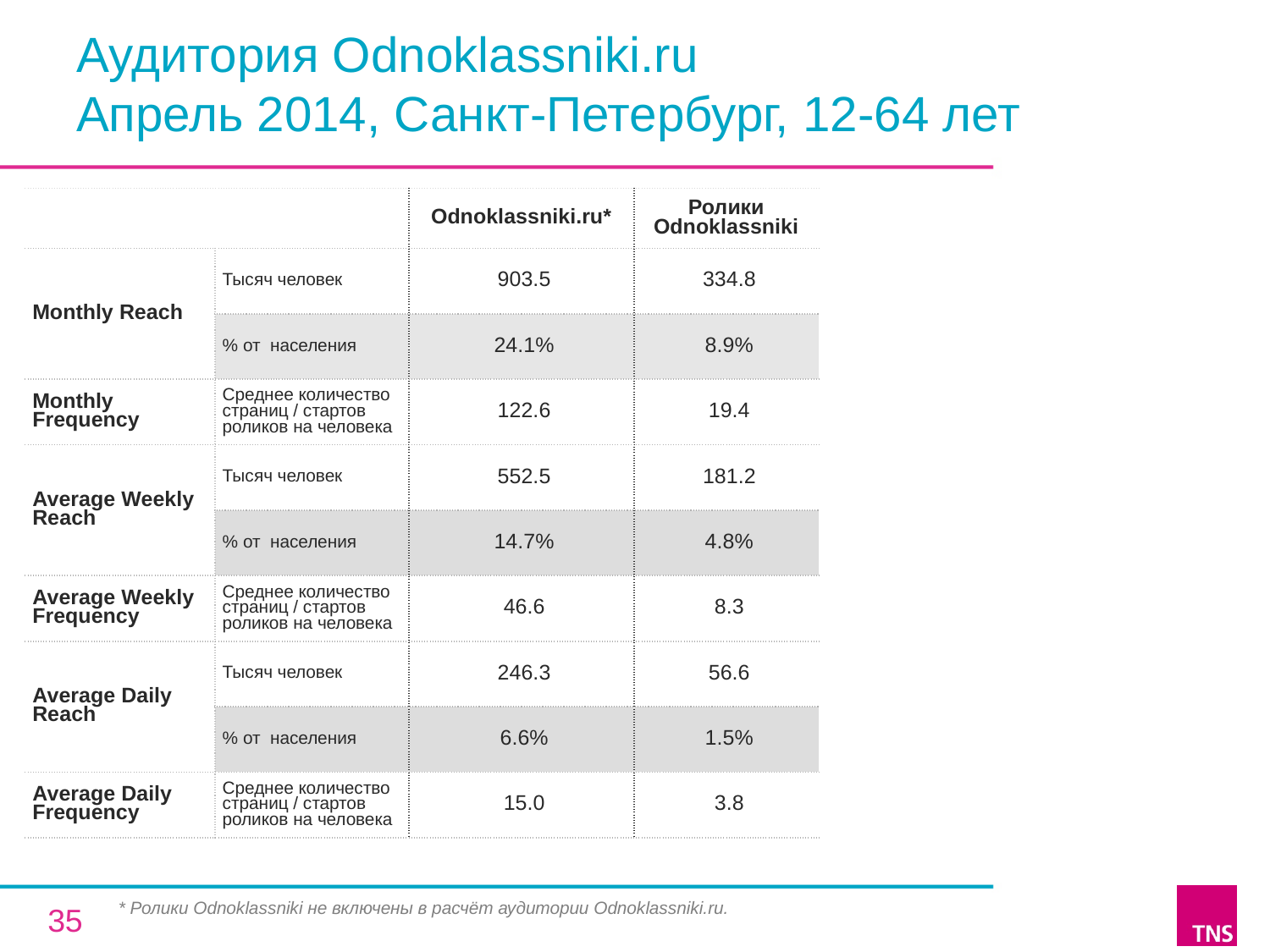

# Аудитория Odnoklassniki.ru Апрель 2014, Санкт-Петербург, 12-64 лет
|  |  | Odnoklassniki.ru\* | Ролики Odnoklassniki |
| --- | --- | --- | --- |
| Monthly Reach | Тысяч человек | 903.5 | 334.8 |
|  | % от населения | 24.1% | 8.9% |
| Monthly Frequency | Среднее количество страниц / стартов роликов на человека | 122.6 | 19.4 |
| Average Weekly Reach | Тысяч человек | 552.5 | 181.2 |
|  | % от населения | 14.7% | 4.8% |
| Average Weekly Frequency | Среднее количество страниц / стартов роликов на человека | 46.6 | 8.3 |
| Average Daily Reach | Тысяч человек | 246.3 | 56.6 |
|  | % от населения | 6.6% | 1.5% |
| Average Daily Frequency | Среднее количество страниц / стартов роликов на человека | 15.0 | 3.8 |
* Ролики Odnoklassniki не включены в расчёт аудитории Odnoklassniki.ru.
35